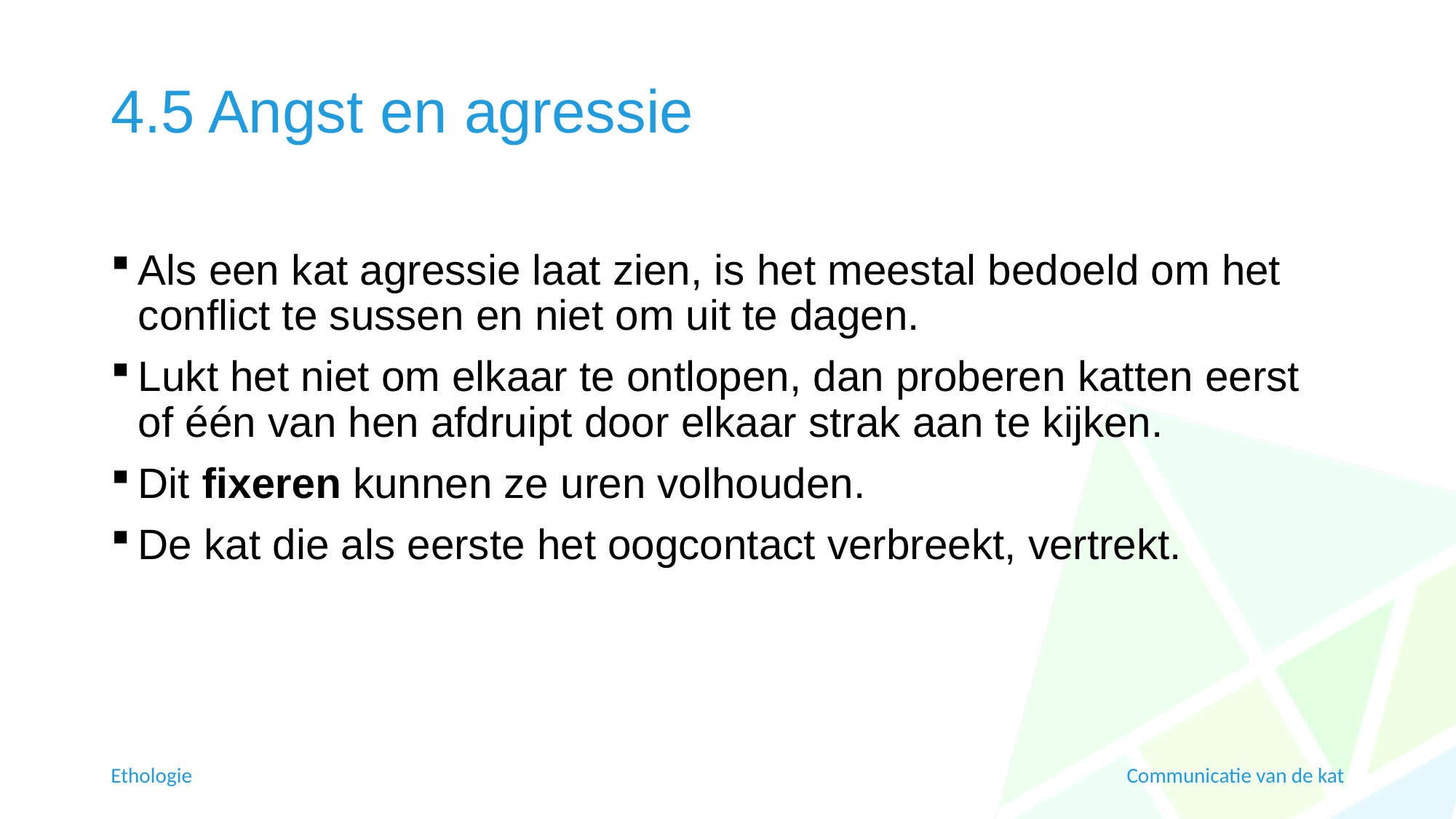

# 4.5 Angst en agressie
Als een kat agressie laat zien, is het meestal bedoeld om het conflict te sussen en niet om uit te dagen.
Lukt het niet om elkaar te ontlopen, dan proberen katten eerst of één van hen afdruipt door elkaar strak aan te kijken.
Dit fixeren kunnen ze uren volhouden.
De kat die als eerste het oogcontact verbreekt, vertrekt.
Ethologie
Communicatie van de kat